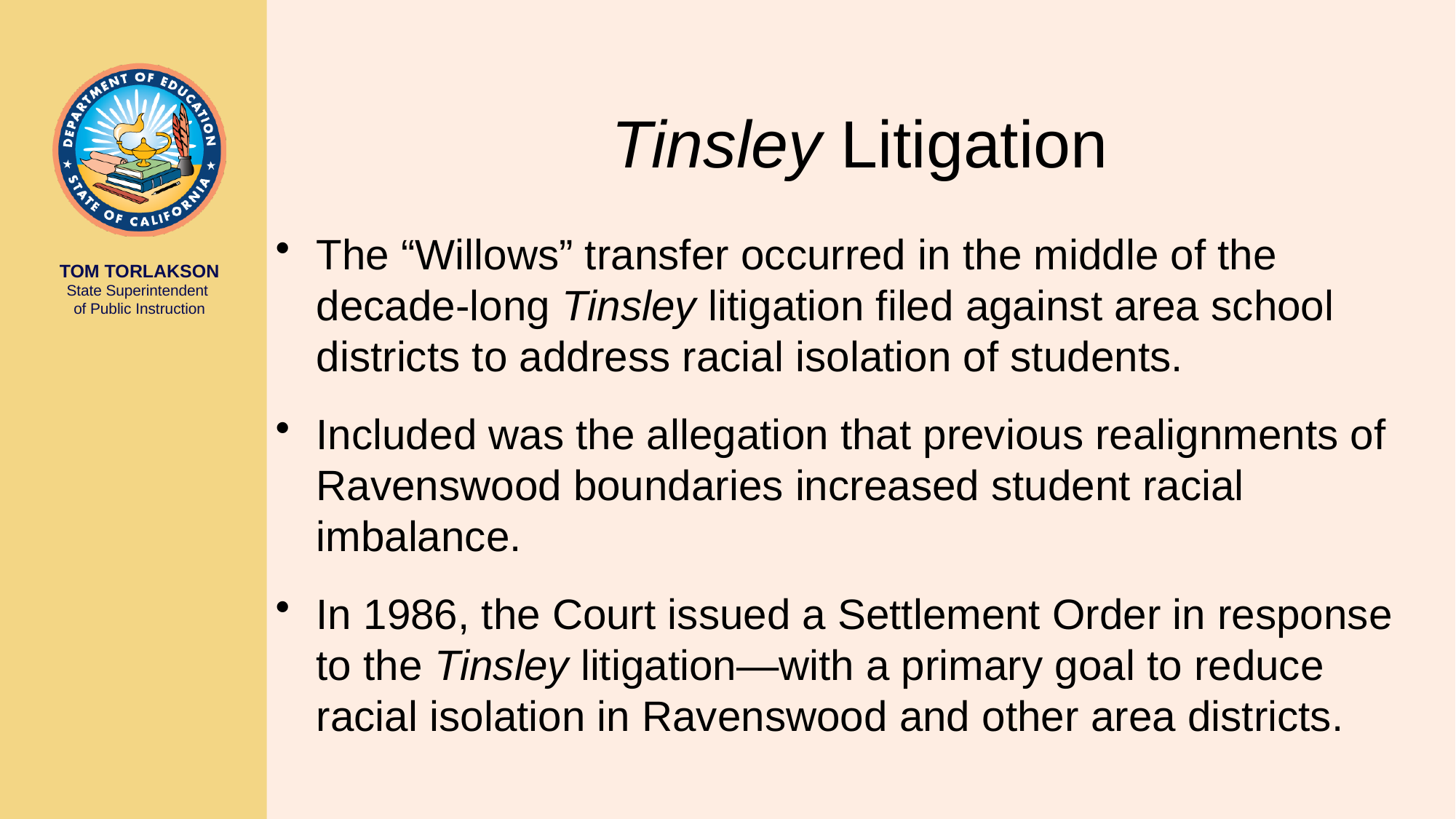

# Tinsley Litigation
The “Willows” transfer occurred in the middle of the decade-long Tinsley litigation filed against area school districts to address racial isolation of students.
Included was the allegation that previous realignments of Ravenswood boundaries increased student racial imbalance.
In 1986, the Court issued a Settlement Order in response to the Tinsley litigation—with a primary goal to reduce racial isolation in Ravenswood and other area districts.